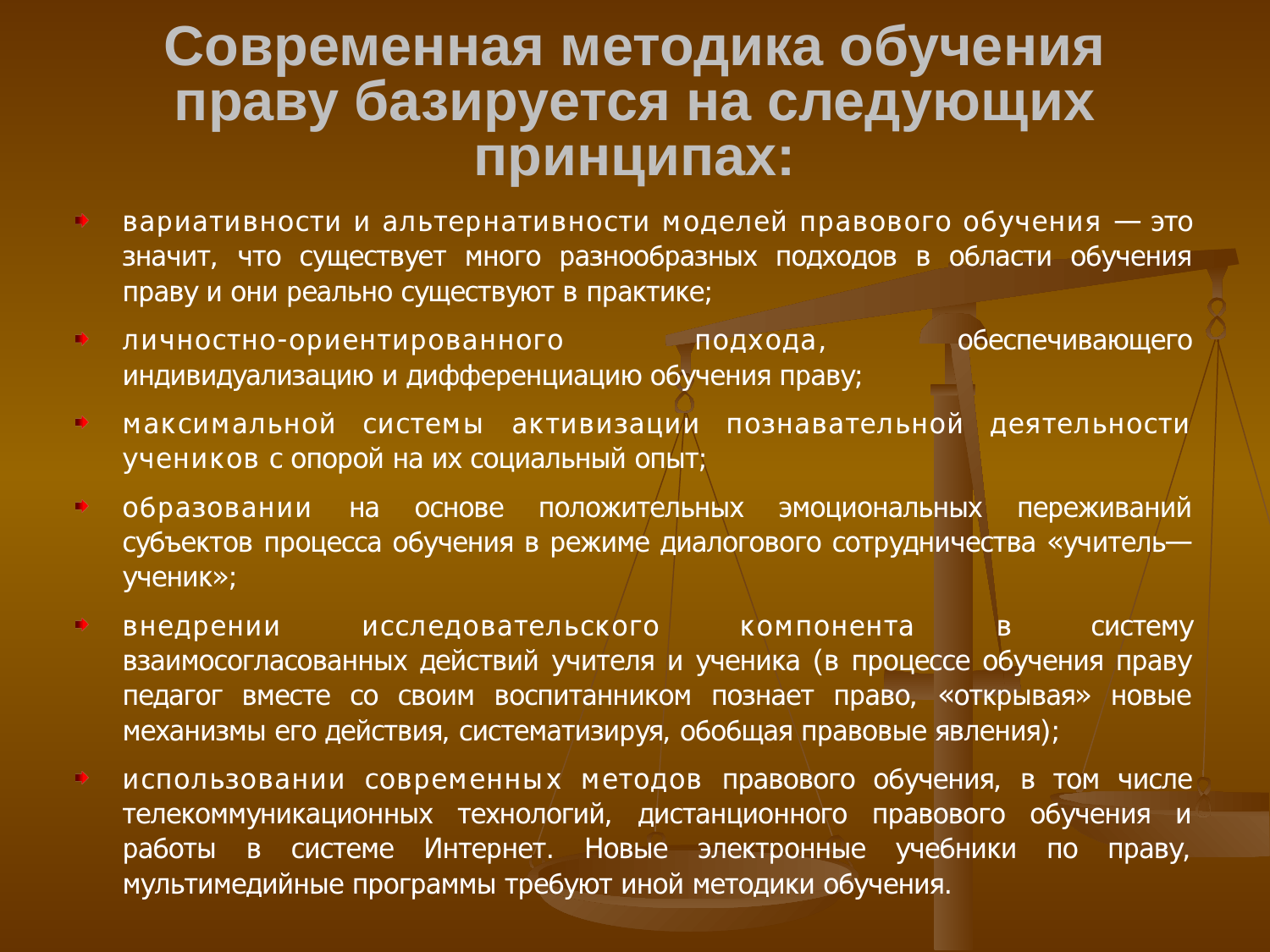

# Современная методика обучения праву базируется на следующих принципах:
вариативности и альтернативности моделей правового обучения — это значит, что существует много разнообразных подходов в области обучения праву и они реально существуют в практике;
личностно-ориентированного подхода, обеспечивающего индивидуализацию и дифференциацию обучения праву;
максимальной системы активизации познавательной деятельности учеников с опорой на их социальный опыт;
образовании на основе положительных эмоциональных переживаний субъектов процесса обучения в режиме диалогового сотрудничества «учитель—ученик»;
внедрении исследовательского компонента в систему взаимосогласованных действий учителя и ученика (в процессе обучения праву педагог вместе со своим воспитанником познает право, «открывая» новые механизмы его действия, систематизируя, обобщая правовые явления);
использовании современных методов правового обучения, в том числе телекоммуникационных технологий, дистанционного правового обучения и работы в системе Интернет. Новые электронные учебники по праву, мультимедийные программы требуют иной методики обучения.